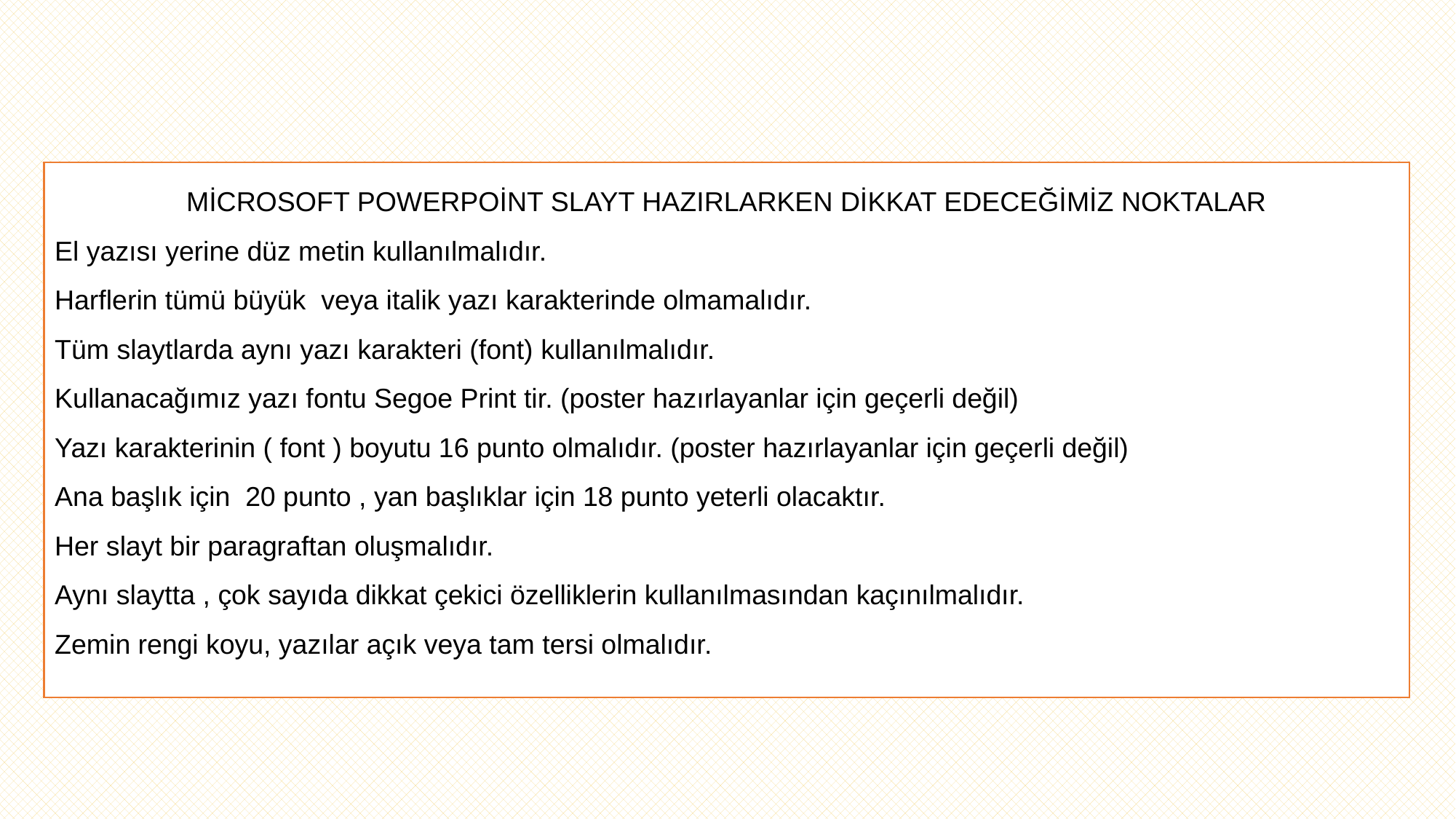

Microsoft Powerpoint slayt hazırlarken dikkat edeceğimiz noktalar
El yazısı yerine düz metin kullanılmalıdır.
Harflerin tümü büyük  veya italik yazı karakterinde olmamalıdır.
Tüm slaytlarda aynı yazı karakteri (font) kullanılmalıdır.
Kullanacağımız yazı fontu Segoe Print tir. (poster hazırlayanlar için geçerli değil)
Yazı karakterinin ( font ) boyutu 16 punto olmalıdır. (poster hazırlayanlar için geçerli değil)
Ana başlık için  20 punto , yan başlıklar için 18 punto yeterli olacaktır.
Her slayt bir paragraftan oluşmalıdır.
Aynı slaytta , çok sayıda dikkat çekici özelliklerin kullanılmasından kaçınılmalıdır.
Zemin rengi koyu, yazılar açık veya tam tersi olmalıdır.